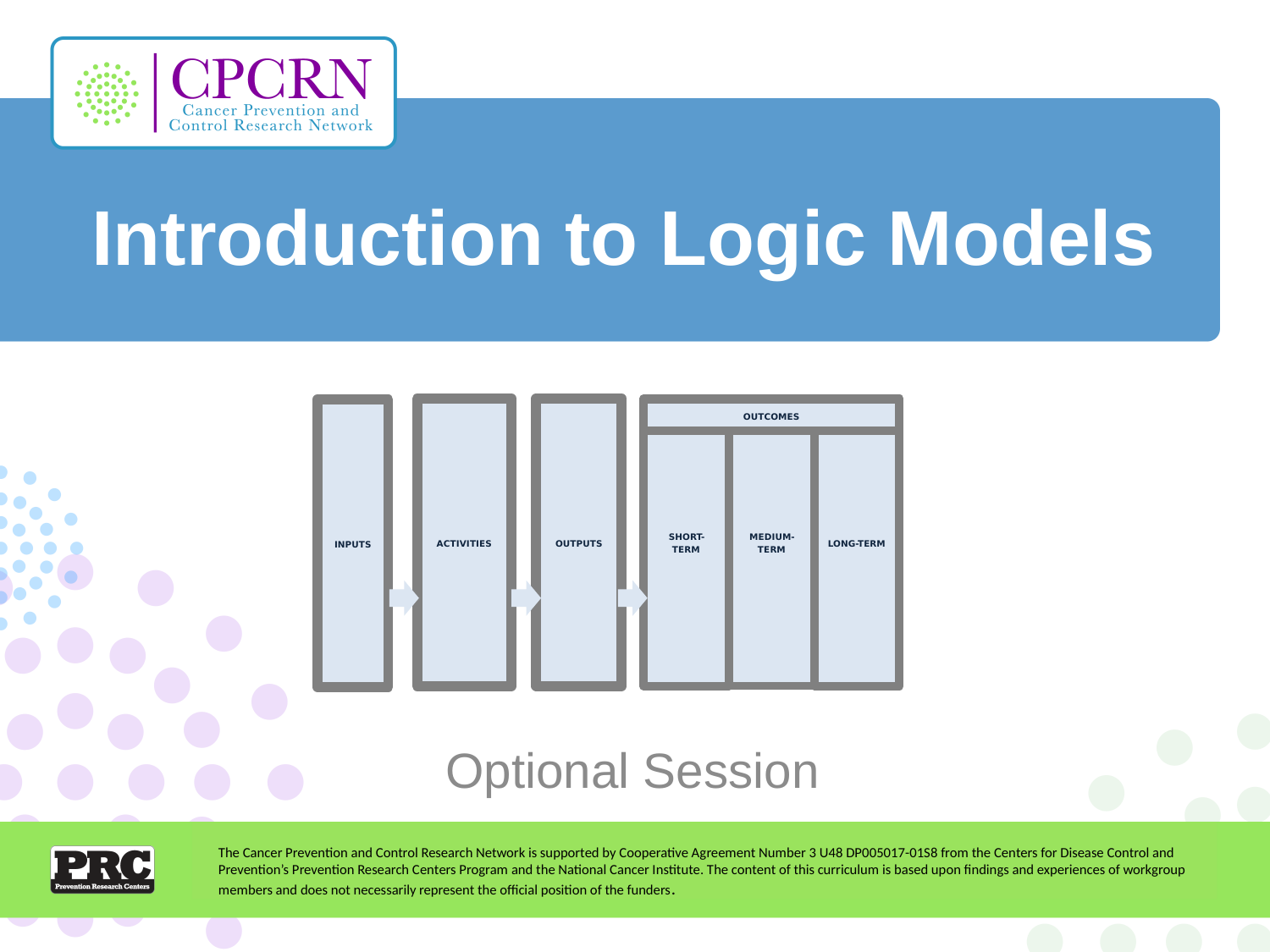

# Introduction to Logic Models
OUTPUTS
ACTIVITIES

SHORT-TERM

MEDIUM-TERM
INPUTS
OUTCOMES
LONG-TERM

Optional Session

The Cancer Prevention and Control Research Network is supported by Cooperative Agreement Number 3 U48 DP005017-01S8 from the Centers for Disease Control and Prevention’s Prevention Research Centers Program and the National Cancer Institute. The content of this curriculum is based upon findings and experiences of workgroup members and does not necessarily represent the official position of the funders.